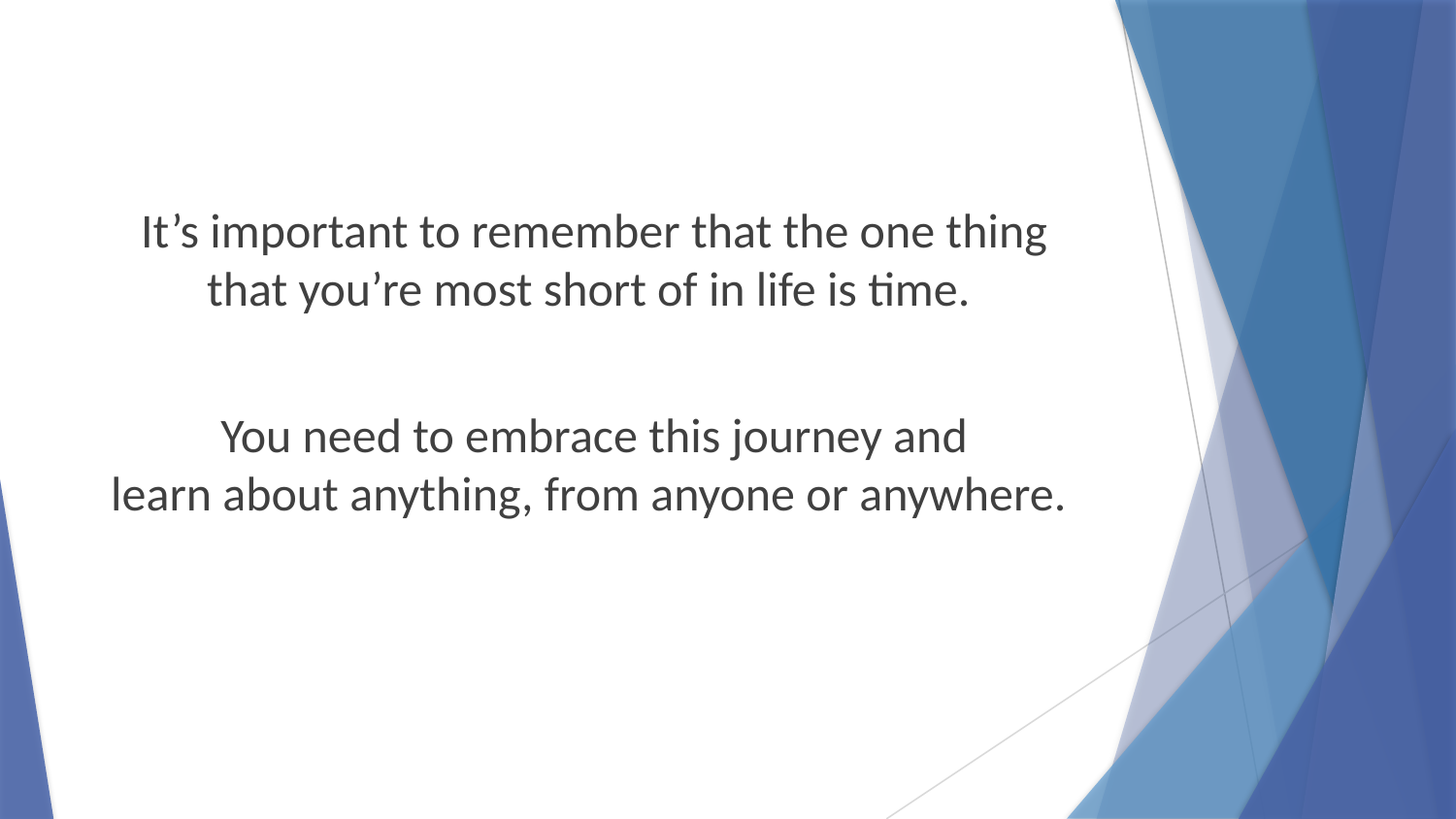

It’s important to remember that the one thing
that you’re most short of in life is time.

You need to embrace this journey and
learn about anything, from anyone or anywhere.